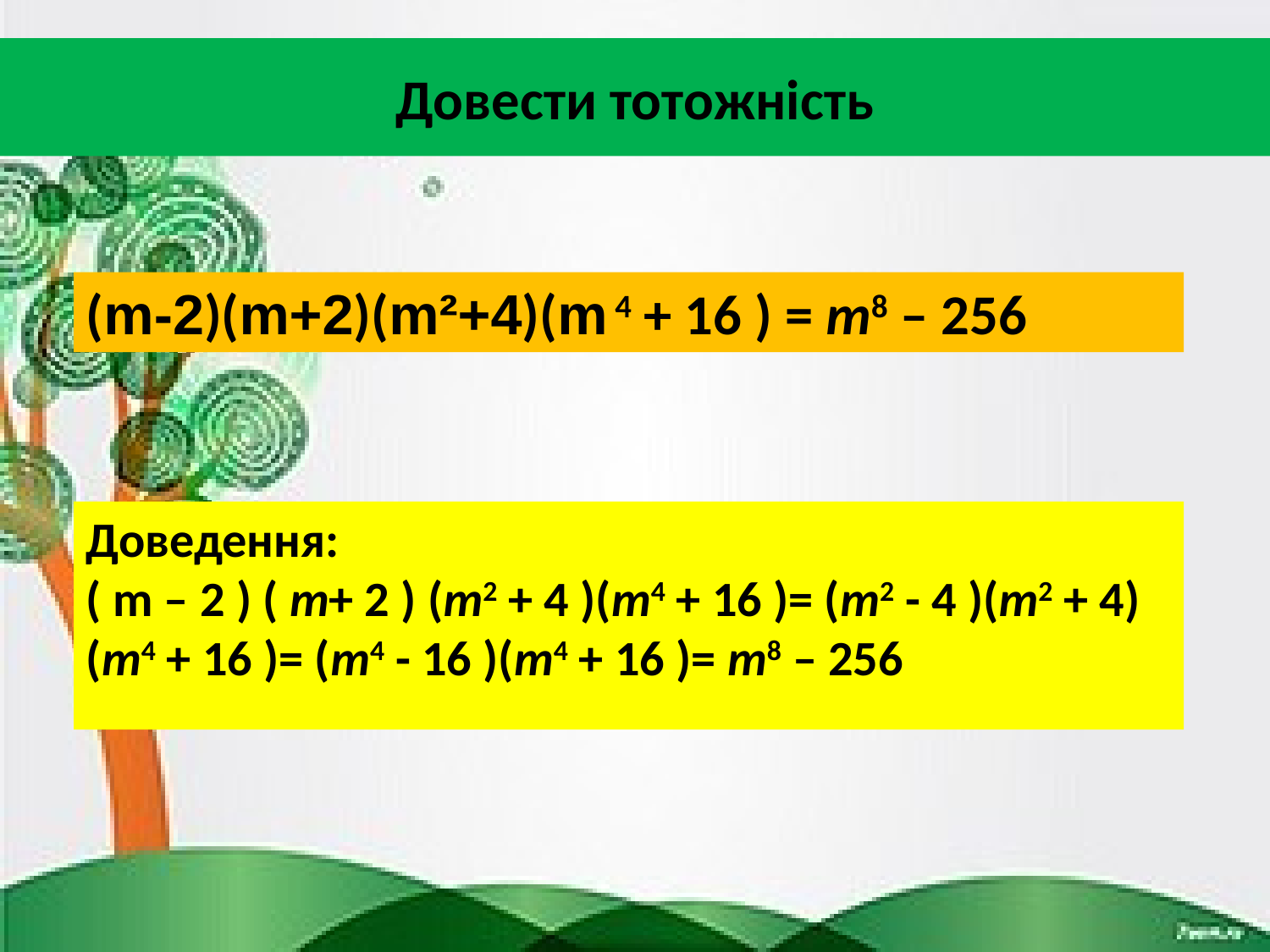

# Довести тотожність
(m-2­­­­)(m+2)(m²+4)(m 4 + 16 ) = m8 – 256
Доведення:
( m – 2 ) ( m+ 2 ) (m2 + 4 )(m4 + 16 )= (m2 - 4 )(m2 + 4)(m4 + 16 )= (m4 - 16 )(m4 + 16 )= m8 – 256